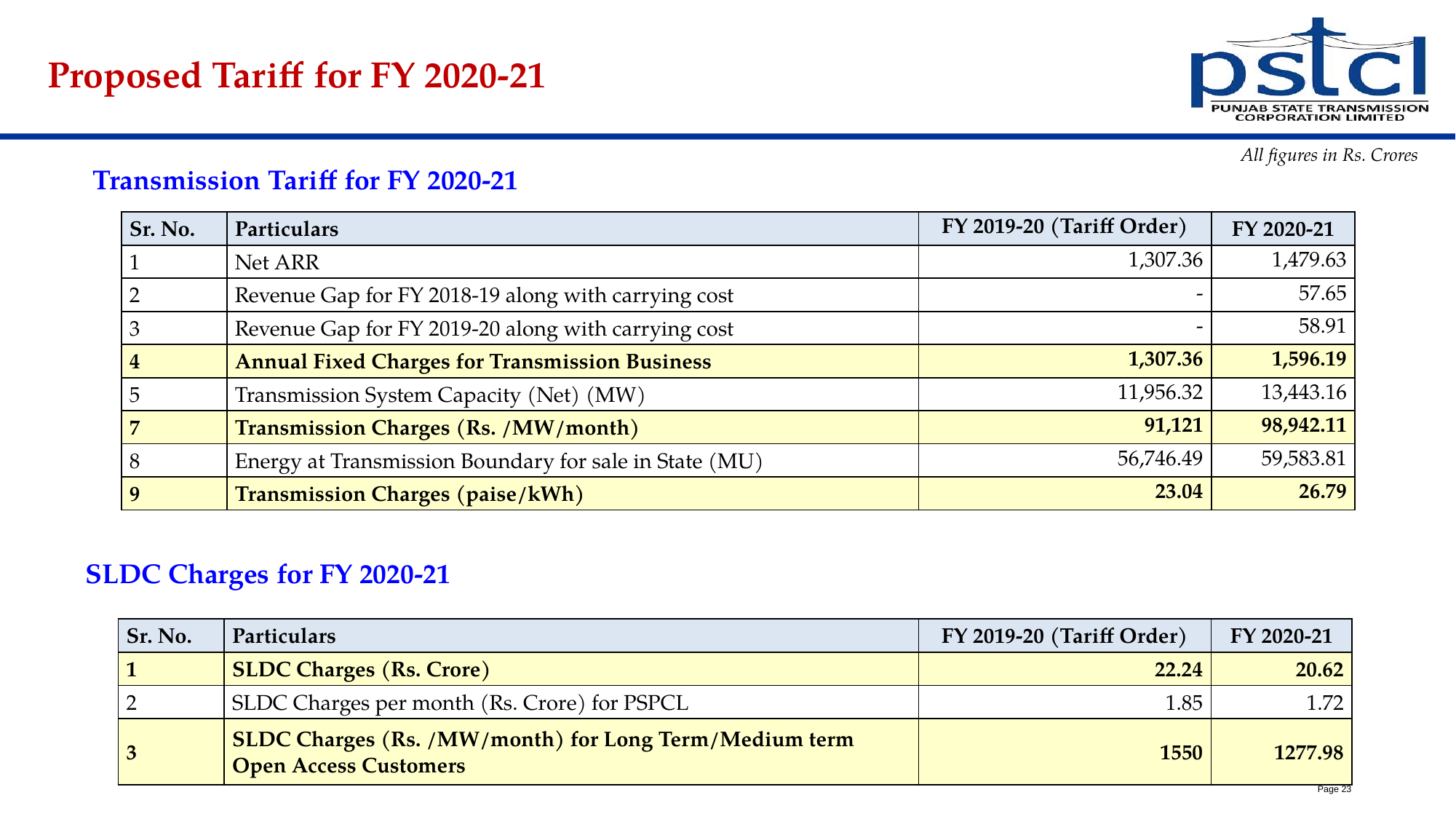

# Proposed Tariff for FY 2020-21
All figures in Rs. Crores
Transmission Tariff for FY 2020-21
| Sr. No. | Particulars | FY 2019-20 (Tariff Order) | FY 2020-21 |
| --- | --- | --- | --- |
| 1 | Net ARR | 1,307.36 | 1,479.63 |
| 2 | Revenue Gap for FY 2018-19 along with carrying cost | - | 57.65 |
| 3 | Revenue Gap for FY 2019-20 along with carrying cost | - | 58.91 |
| 4 | Annual Fixed Charges for Transmission Business | 1,307.36 | 1,596.19 |
| 5 | Transmission System Capacity (Net) (MW) | 11,956.32 | 13,443.16 |
| 7 | Transmission Charges (Rs. /MW/month) | 91,121 | 98,942.11 |
| 8 | Energy at Transmission Boundary for sale in State (MU) | 56,746.49 | 59,583.81 |
| 9 | Transmission Charges (paise/kWh) | 23.04 | 26.79 |
SLDC Charges for FY 2020-21
| Sr. No. | Particulars | FY 2019-20 (Tariff Order) | FY 2020-21 |
| --- | --- | --- | --- |
| 1 | SLDC Charges (Rs. Crore) | 22.24 | 20.62 |
| 2 | SLDC Charges per month (Rs. Crore) for PSPCL | 1.85 | 1.72 |
| 3 | SLDC Charges (Rs. /MW/month) for Long Term/Medium term Open Access Customers | 1550 | 1277.98 |